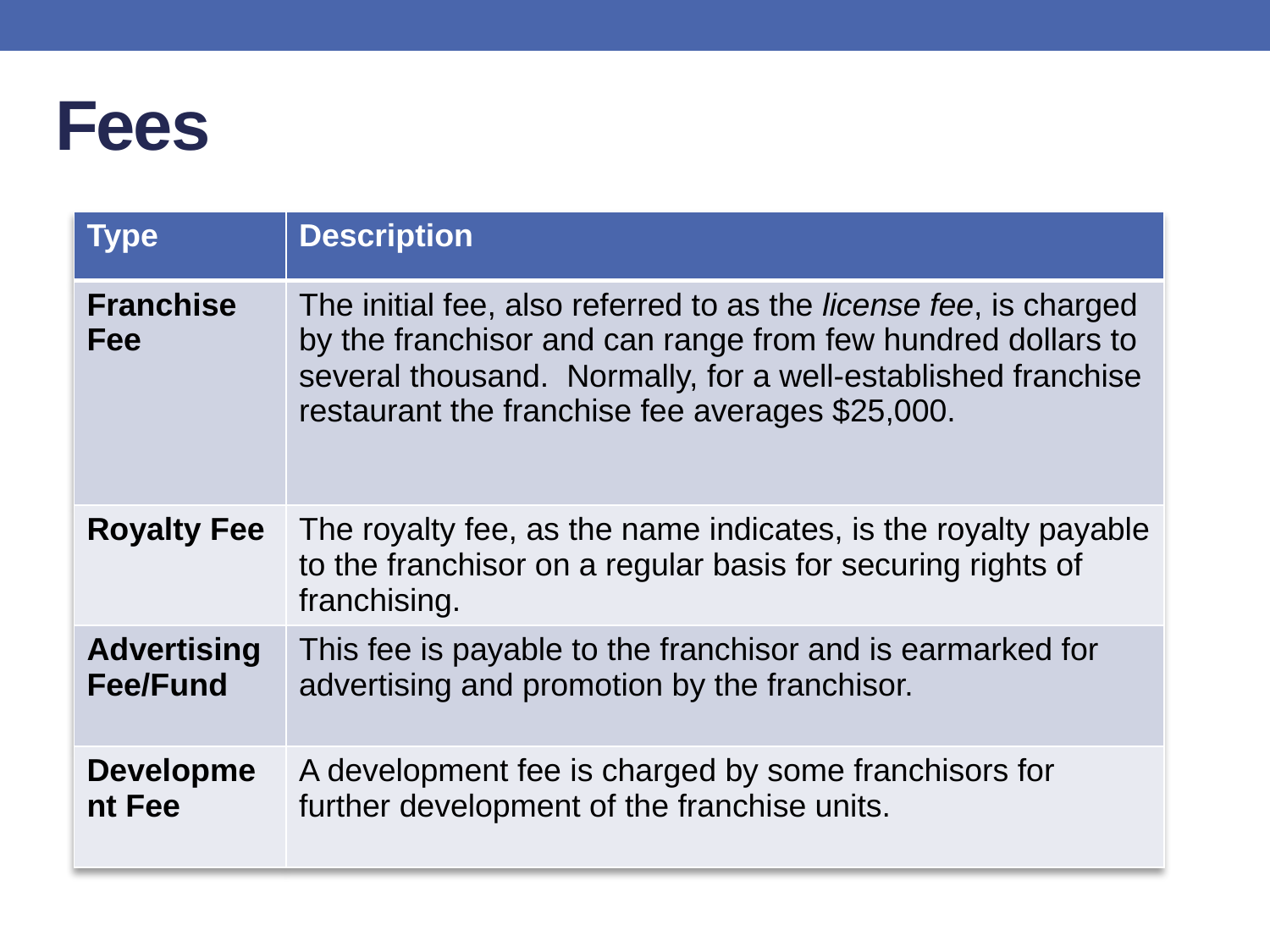

# Fees
| Type | Description |
| --- | --- |
| Franchise Fee | The initial fee, also referred to as the license fee, is charged by the franchisor and can range from few hundred dollars to several thousand. Normally, for a well-established franchise restaurant the franchise fee averages $25,000. |
| Royalty Fee | The royalty fee, as the name indicates, is the royalty payable to the franchisor on a regular basis for securing rights of franchising. |
| Advertising Fee/Fund | This fee is payable to the franchisor and is earmarked for advertising and promotion by the franchisor. |
| Development Fee | A development fee is charged by some franchisors for further development of the franchise units. |